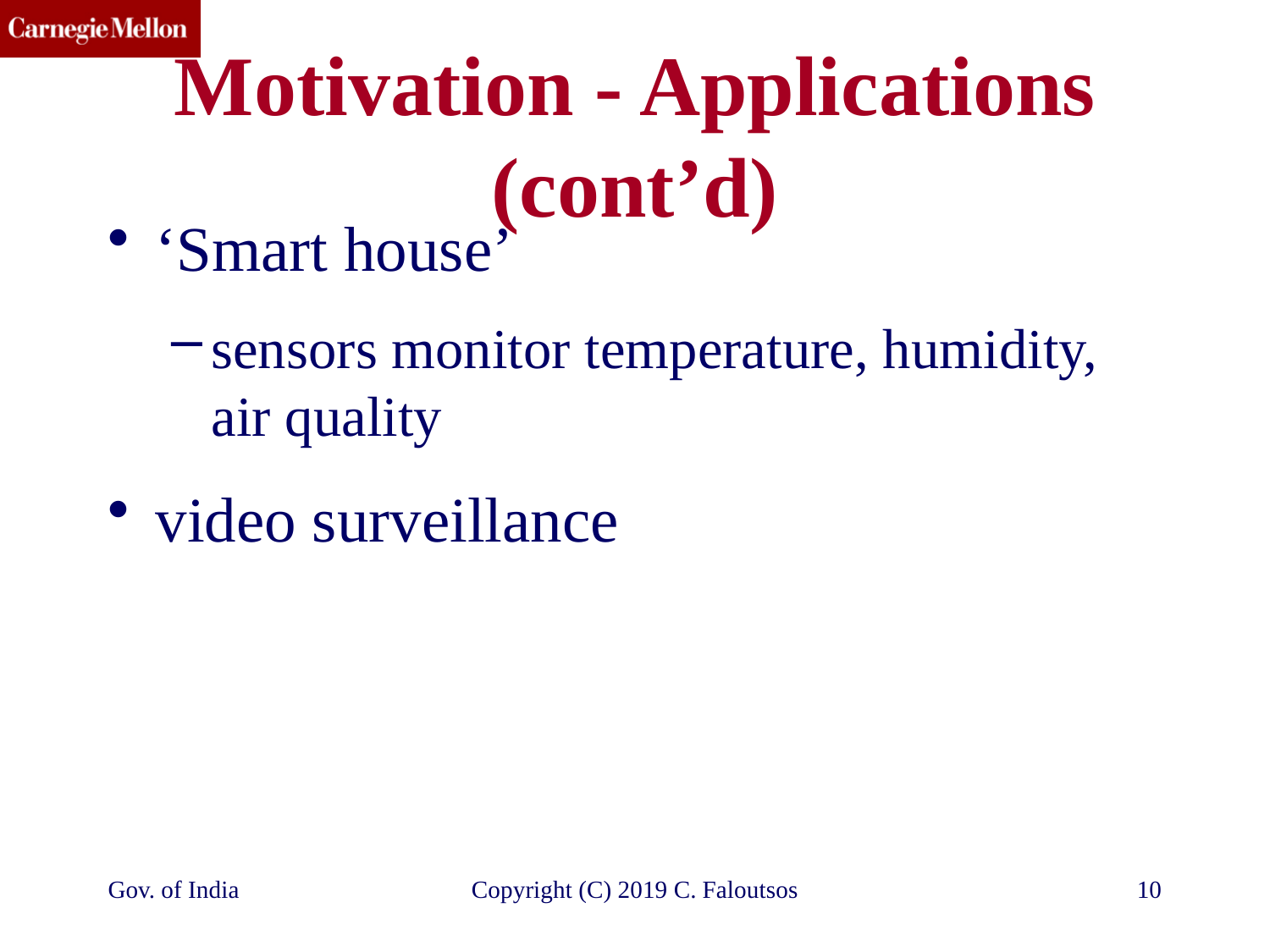

# Motivation - Applications (cont’d)
‘Smart house’
sensors monitor temperature, humidity, air quality
video surveillance
Gov. of India
Copyright (C) 2019 C. Faloutsos
10